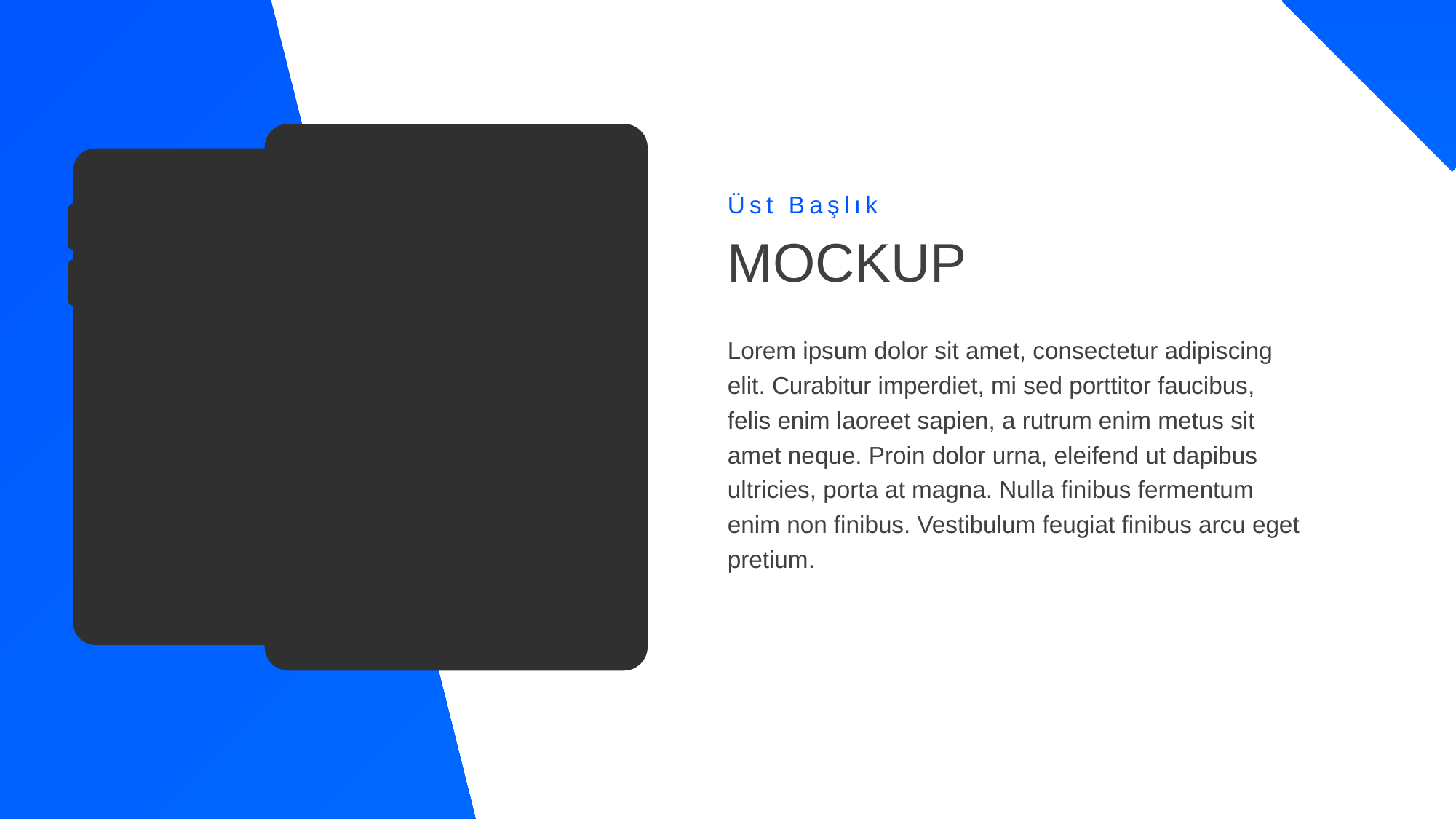

Üst Başlık
# MOCKUP
Lorem ipsum dolor sit amet, consectetur adipiscing elit. Curabitur imperdiet, mi sed porttitor faucibus, felis enim laoreet sapien, a rutrum enim metus sit amet neque. Proin dolor urna, eleifend ut dapibus ultricies, porta at magna. Nulla finibus fermentum enim non finibus. Vestibulum feugiat finibus arcu eget pretium.